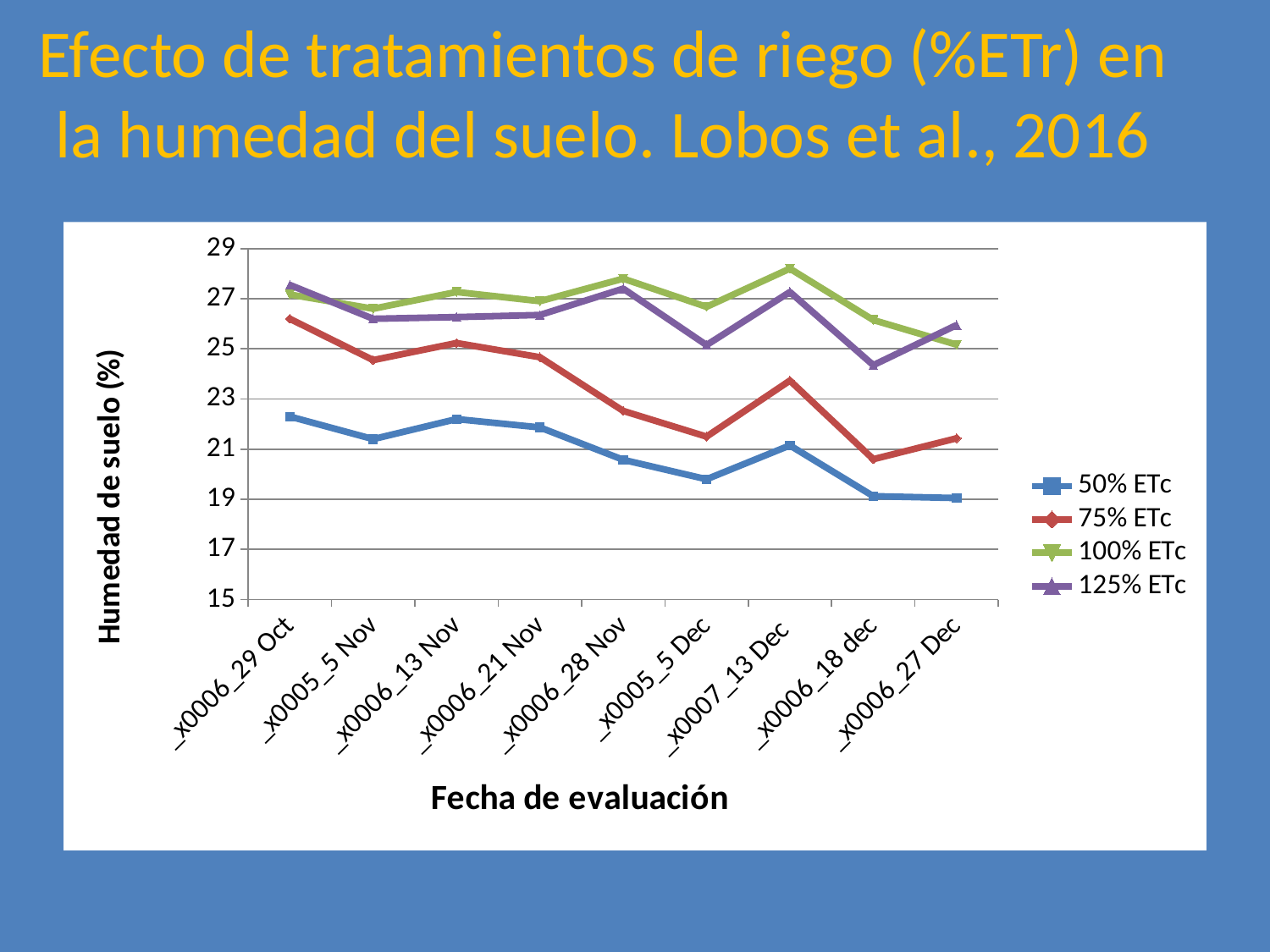

# Efecto de tratamientos de riego (%ETr) en la humedad del suelo. Lobos et al., 2016

### Chart

| Category | 50% ETc | 75% ETc | 100% ETc | 125% ETc |
|---|---|---|---|---|
| _x0006_29 Oct | 22.3 | 26.2 | 27.16666666666667 | 27.55 |
| _x0005_5 Nov | 21.4 | 24.55 | 26.6 | 26.2 |
| _x0006_13 Nov | 22.2 | 25.233333333333178 | 27.26666666666667 | 26.26666666666667 |
| _x0006_21 Nov | 21.86666666666666 | 24.66666666666667 | 26.9 | 26.35 |
| _x0006_28 Nov | 20.575 | 22.525 | 27.8 | 27.4 |
| _x0005_5 Dec | 19.8 | 21.5 | 26.675 | 25.15000000000003 |
| _x0007_13 Dec  | 21.15000000000003 | 23.733333333333178 | 28.2 | 27.26666666666667 |
| _x0006_18 dec | 19.125 | 20.6 | 26.15000000000003 | 24.35 |
| _x0006_27 Dec | 19.05 | 21.43333333333317 | 25.16666666666667 | 25.95 |